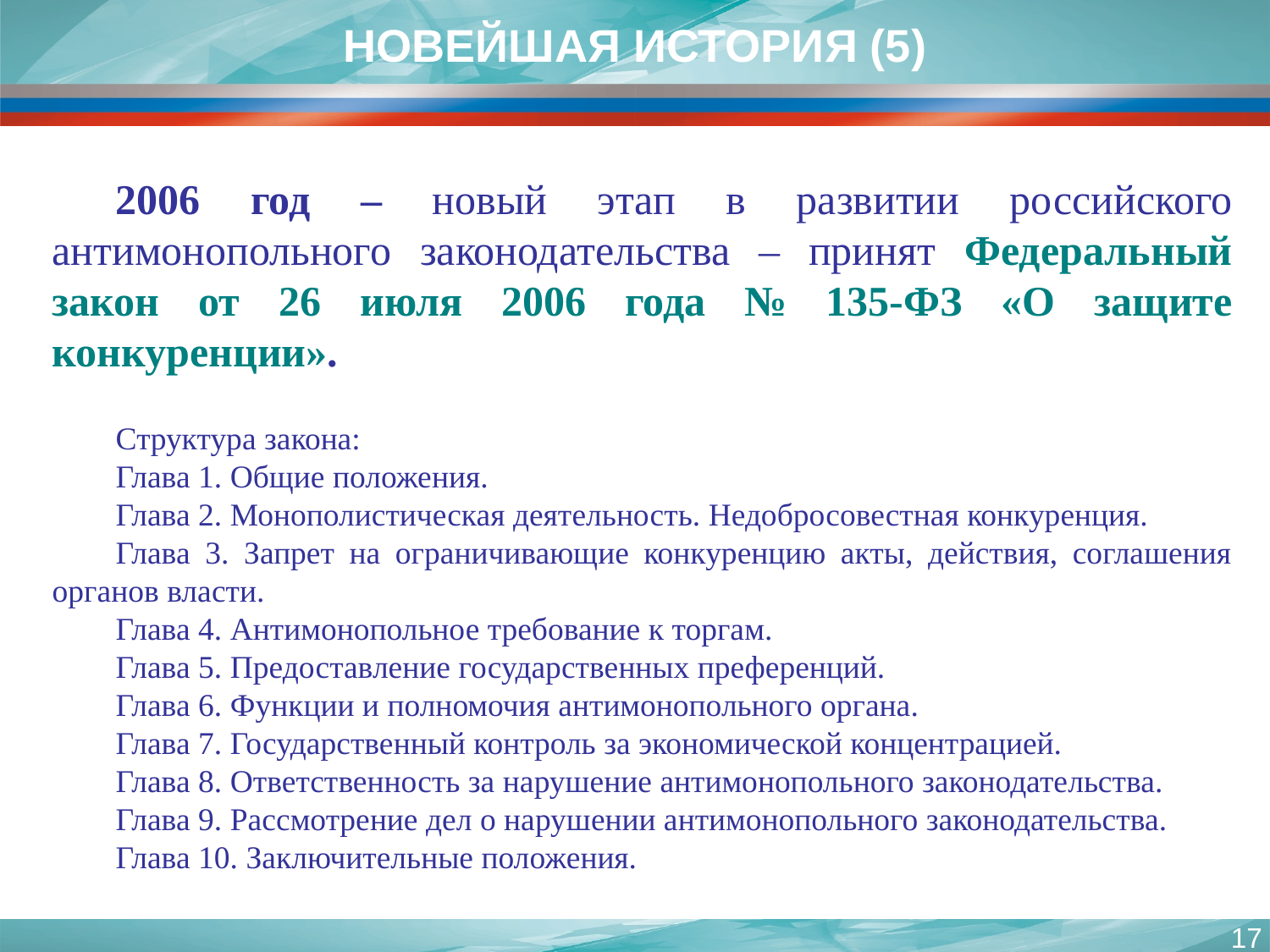

НОВЕЙШАЯ ИСТОРИЯ (5)
2006 год – новый этап в развитии российского антимонопольного законодательства – принят Федеральный закон от 26 июля 2006 года № 135-ФЗ «О защите конкуренции».

Структура закона:
Глава 1. Общие положения.
Глава 2. Монополистическая деятельность. Недобросовестная конкуренция.
Глава 3. Запрет на ограничивающие конкуренцию акты, действия, соглашения органов власти.
Глава 4. Антимонопольное требование к торгам.
Глава 5. Предоставление государственных преференций.
Глава 6. Функции и полномочия антимонопольного органа.
Глава 7. Государственный контроль за экономической концентрацией.
Глава 8. Ответственность за нарушение антимонопольного законодательства.
Глава 9. Рассмотрение дел о нарушении антимонопольного законодательства.
Глава 10. Заключительные положения.

17